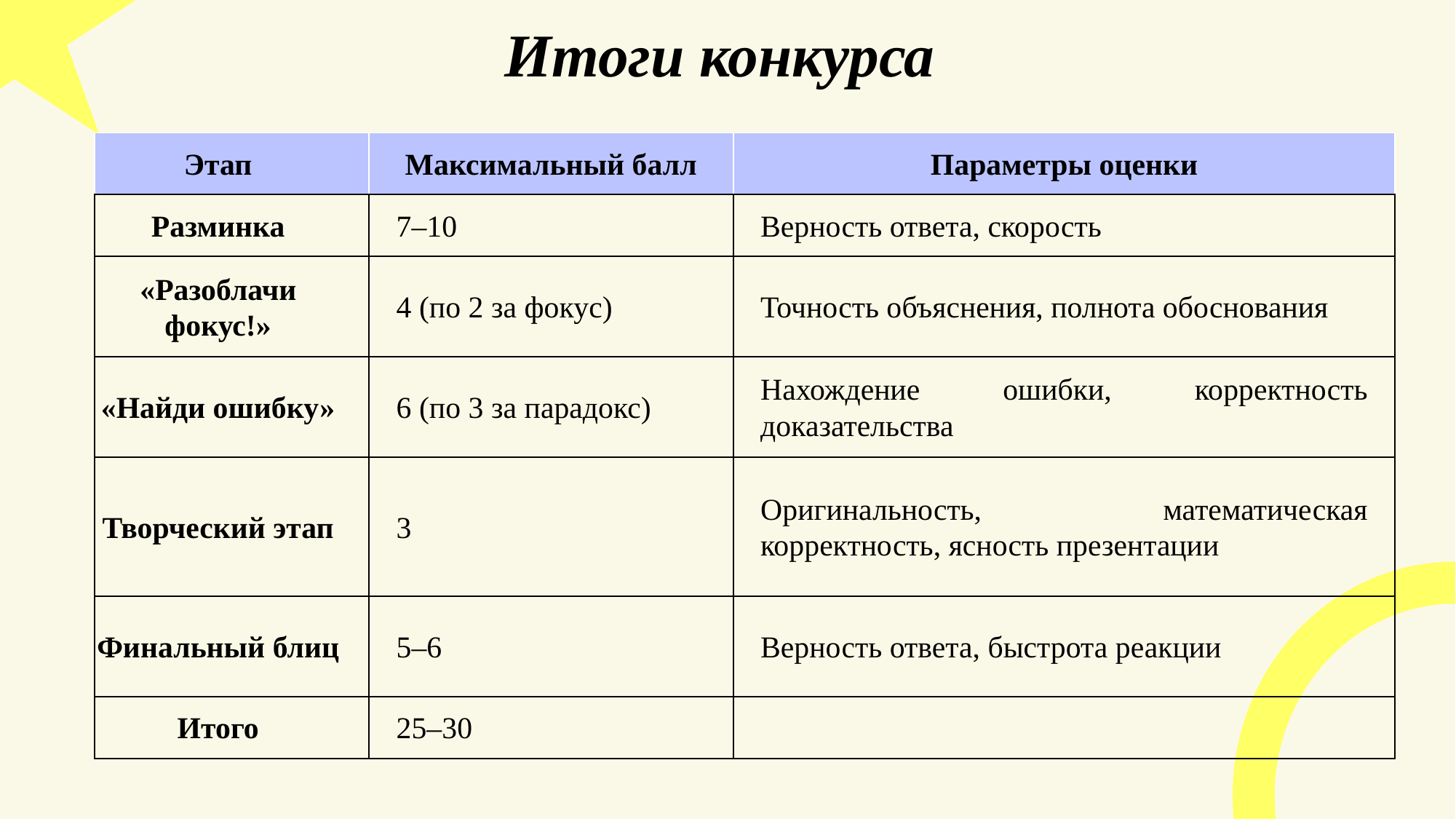

Итоги конкурса
| Этап | Максимальный балл | Параметры оценки |
| --- | --- | --- |
| Разминка | 7–10 | Верность ответа, скорость |
| «Разоблачи фокус!» | 4 (по 2 за фокус) | Точность объяснения, полнота обоснования |
| «Найди ошибку» | 6 (по 3 за парадокс) | Нахождение ошибки, корректность доказательства |
| Творческий этап | 3 | Оригинальность, математическая корректность, ясность презентации |
| Финальный блиц | 5–6 | Верность ответа, быстрота реакции |
| Итого | 25–30 |  |